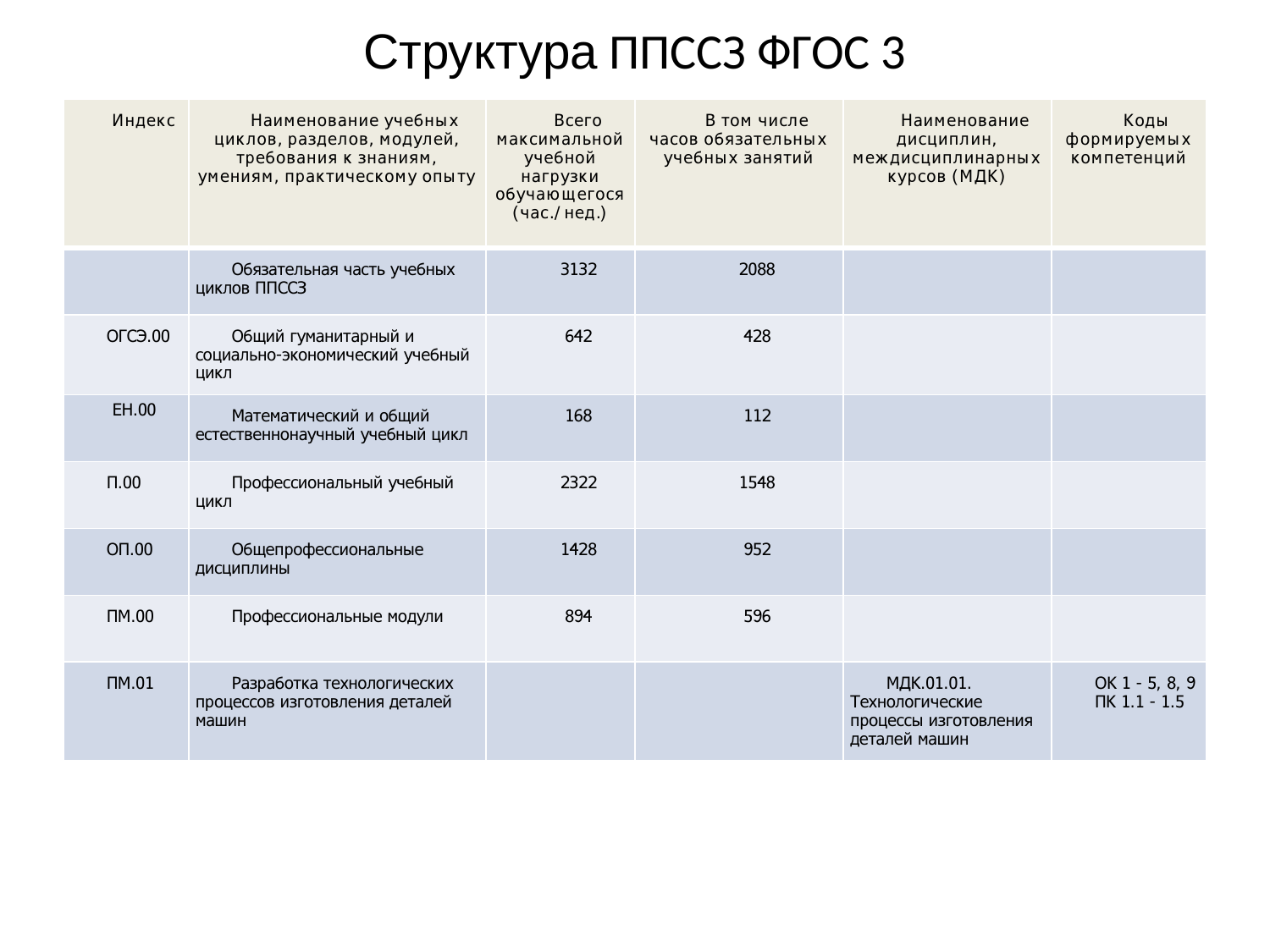

# Структура ППССЗ ФГОС 3
| Индекс | Наименование учебных циклов, разделов, модулей, требования к знаниям, умениям, практическому опыту | Всего максимальной учебной нагрузки обучающегося (час./нед.) | В том числе часов обязательных учебных занятий | Наименование дисциплин, междисциплинарных курсов (МДК) | Коды формируемых компетенций |
| --- | --- | --- | --- | --- | --- |
|  | Обязательная часть учебных циклов ППССЗ | 3132 | 2088 |  |  |
| ОГСЭ.00 | Общий гуманитарный и социально-экономический учебный цикл | 642 | 428 |  |  |
| ЕН.00 | Математический и общий естественнонаучный учебный цикл | 168 | 112 |  |  |
| П.00 | Профессиональный учебный цикл | 2322 | 1548 |  |  |
| ОП.00 | Общепрофессиональные дисциплины | 1428 | 952 |  |  |
| ПМ.00 | Профессиональные модули | 894 | 596 |  |  |
| ПМ.01 | Разработка технологических процессов изготовления деталей машин |  |  | МДК.01.01. Технологические процессы изготовления деталей машин | ОК 1 - 5, 8, 9 ПК 1.1 - 1.5 |